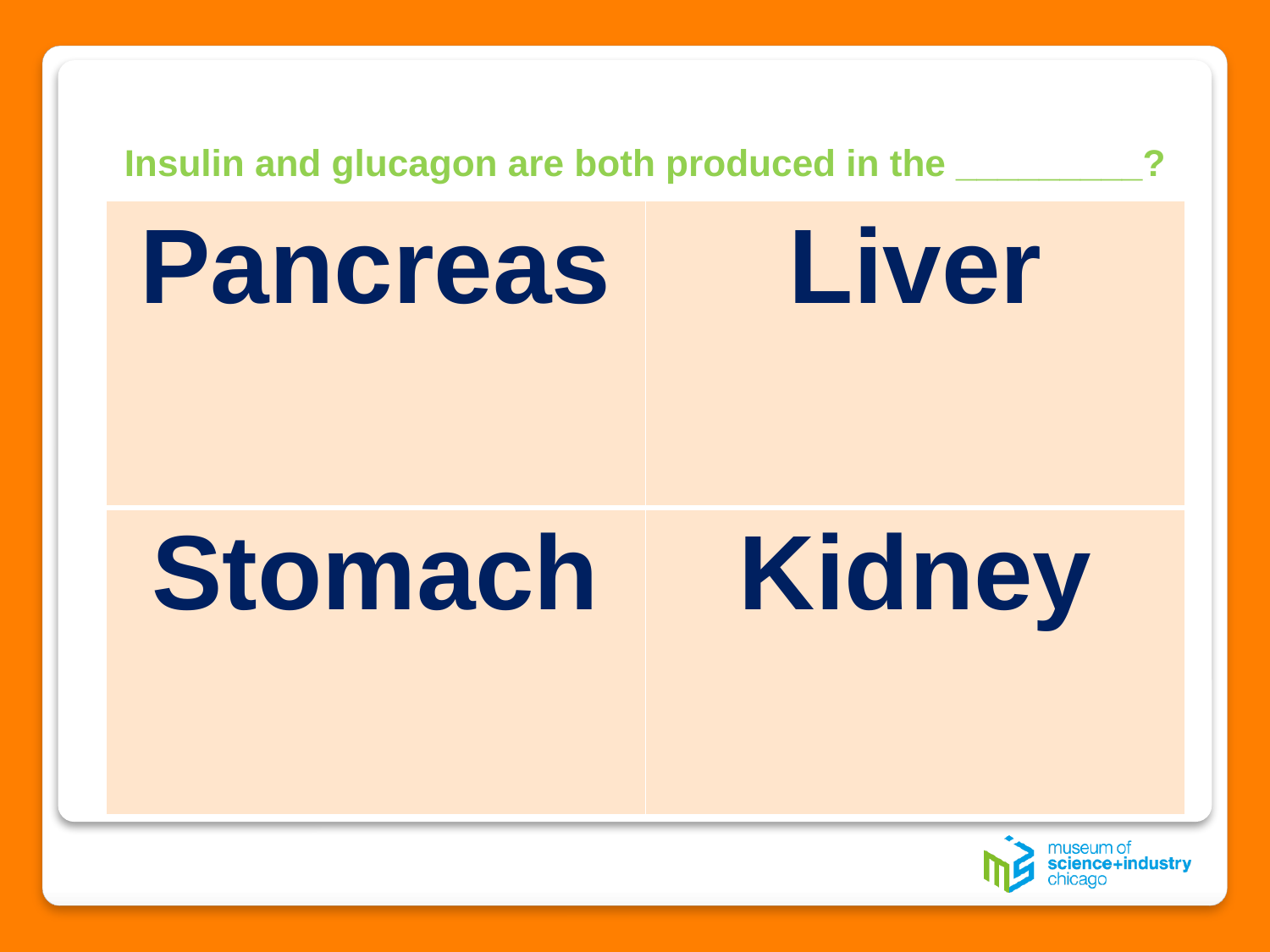

# Insulin and glucagon are both produced in the _________?
| Pancreas | Liver |
| --- | --- |
| Stomach | Kidney |